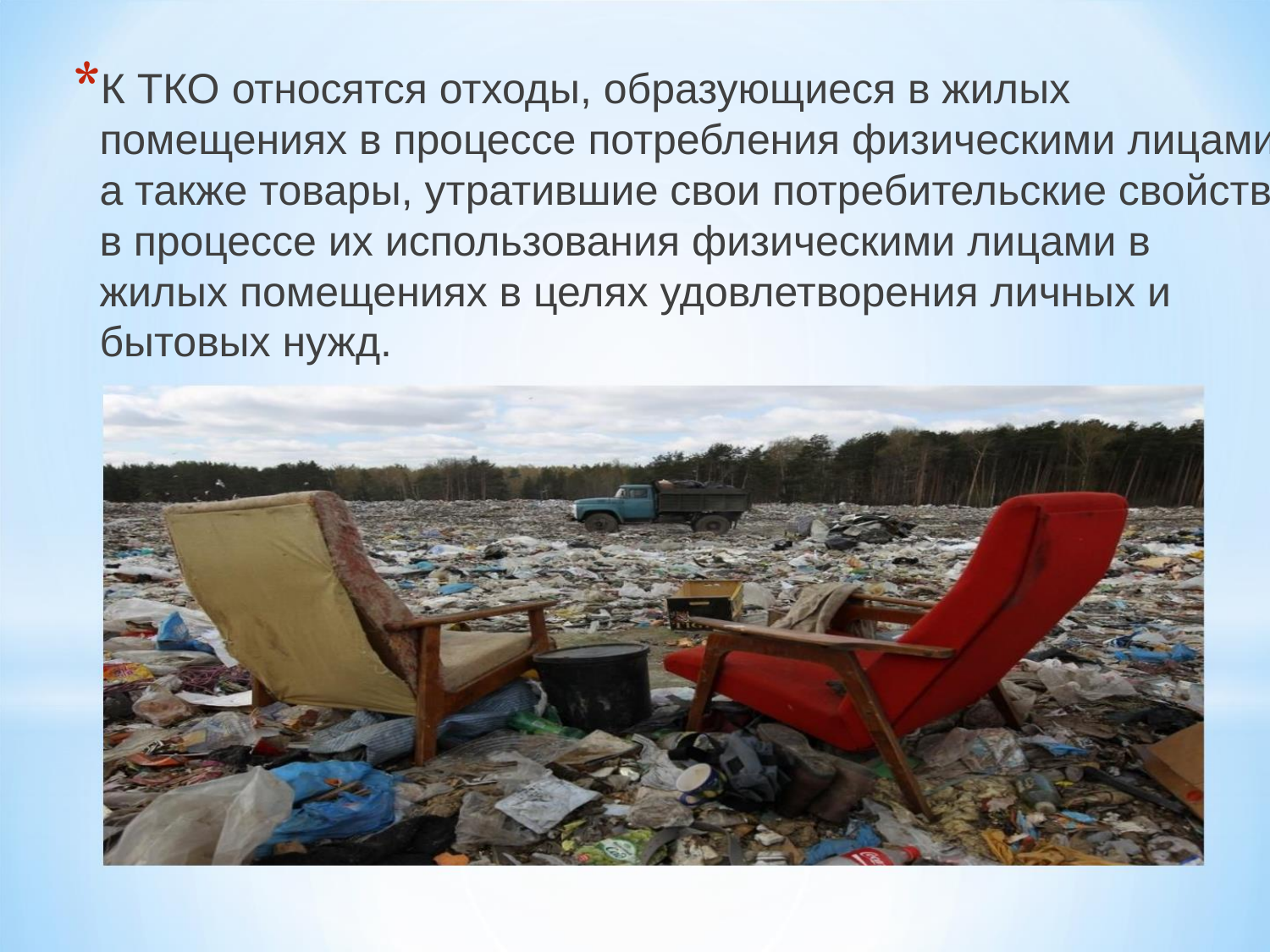

*К ТКО относятся отходы, образующиеся в жилых
помещениях в процессе потребления физическими лицами,
а также товары, утратившие свои потребительские свойства
в процессе их использования физическими лицами в
жилых помещениях в целях удовлетворения личных и
бытовых нужд.